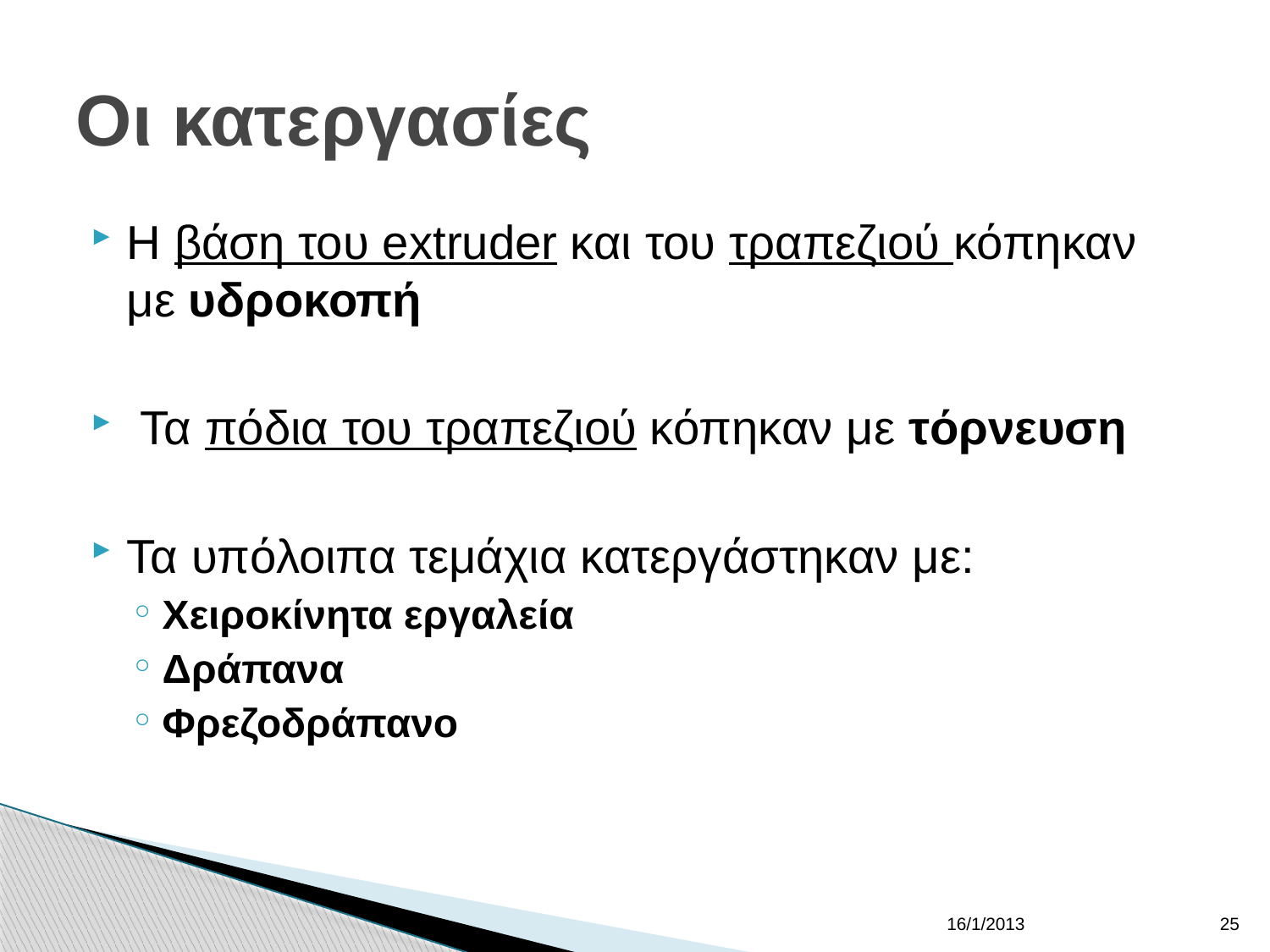

# Οι κατεργασίες
Η βάση του extruder και του τραπεζιού κόπηκαν με υδροκοπή

 Τα πόδια του τραπεζιού κόπηκαν με τόρνευση

Τα υπόλοιπα τεμάχια κατεργάστηκαν με:
Χειροκίνητα εργαλεία
Δράπανα
Φρεζοδράπανο
16/1/2013
25